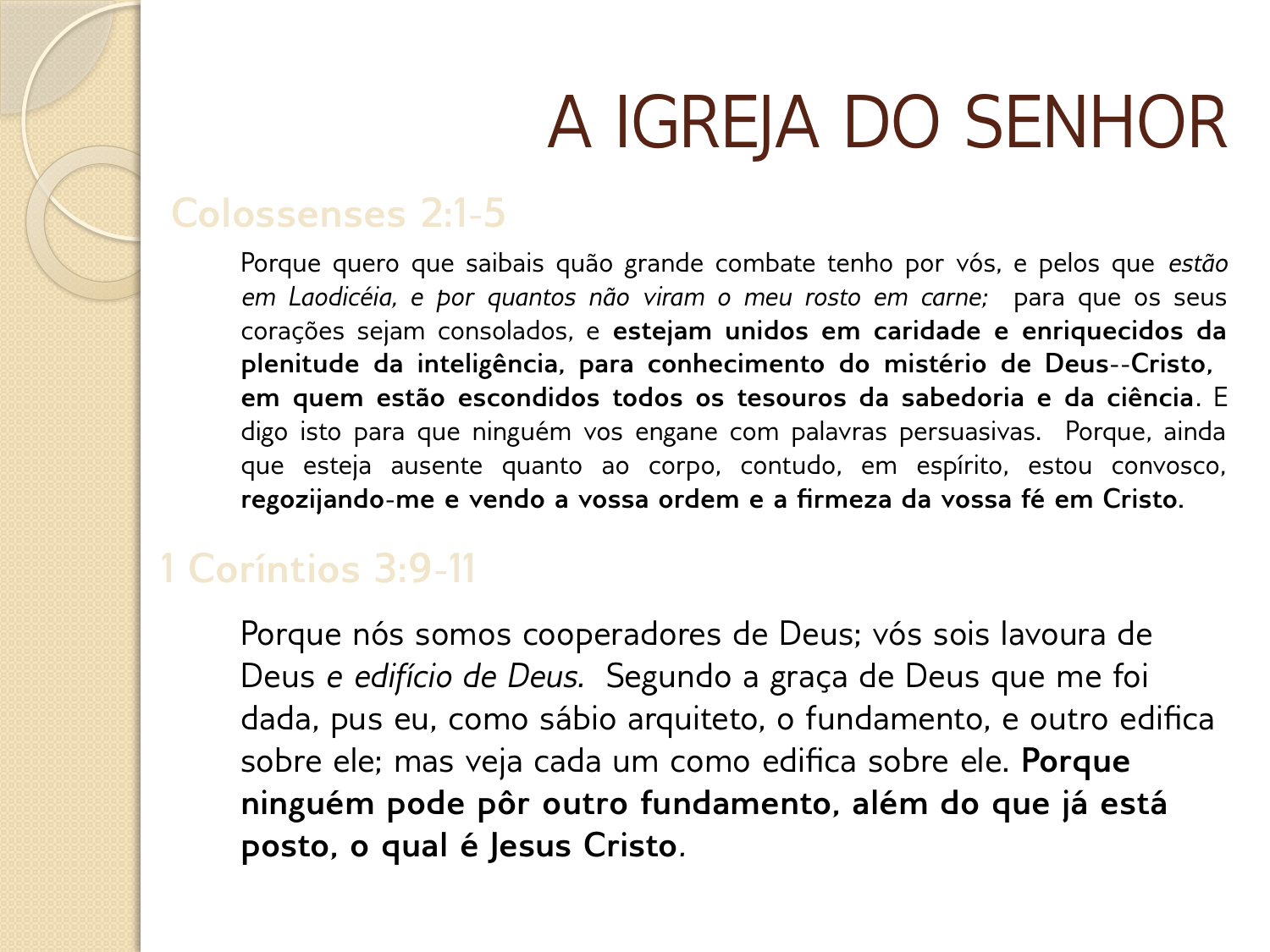

# A IGREJA DO SENHOR
Colossenses 2:1-5
Porque quero que saibais quão grande combate tenho por vós, e pelos que estão em Laodicéia, e por quantos não viram o meu rosto em carne;  para que os seus corações sejam consolados, e estejam unidos em caridade e enriquecidos da plenitude da inteligência, para conhecimento do mistério de Deus--Cristo,  em quem estão escondidos todos os tesouros da sabedoria e da ciência. E digo isto para que ninguém vos engane com palavras persuasivas.  Porque, ainda que esteja ausente quanto ao corpo, contudo, em espírito, estou convosco, regozijando-me e vendo a vossa ordem e a firmeza da vossa fé em Cristo.
1 Coríntios 3:9-11
Porque nós somos cooperadores de Deus; vós sois lavoura de Deus e edifício de Deus.  Segundo a graça de Deus que me foi dada, pus eu, como sábio arquiteto, o fundamento, e outro edifica sobre ele; mas veja cada um como edifica sobre ele. Porque ninguém pode pôr outro fundamento, além do que já está posto, o qual é Jesus Cristo.